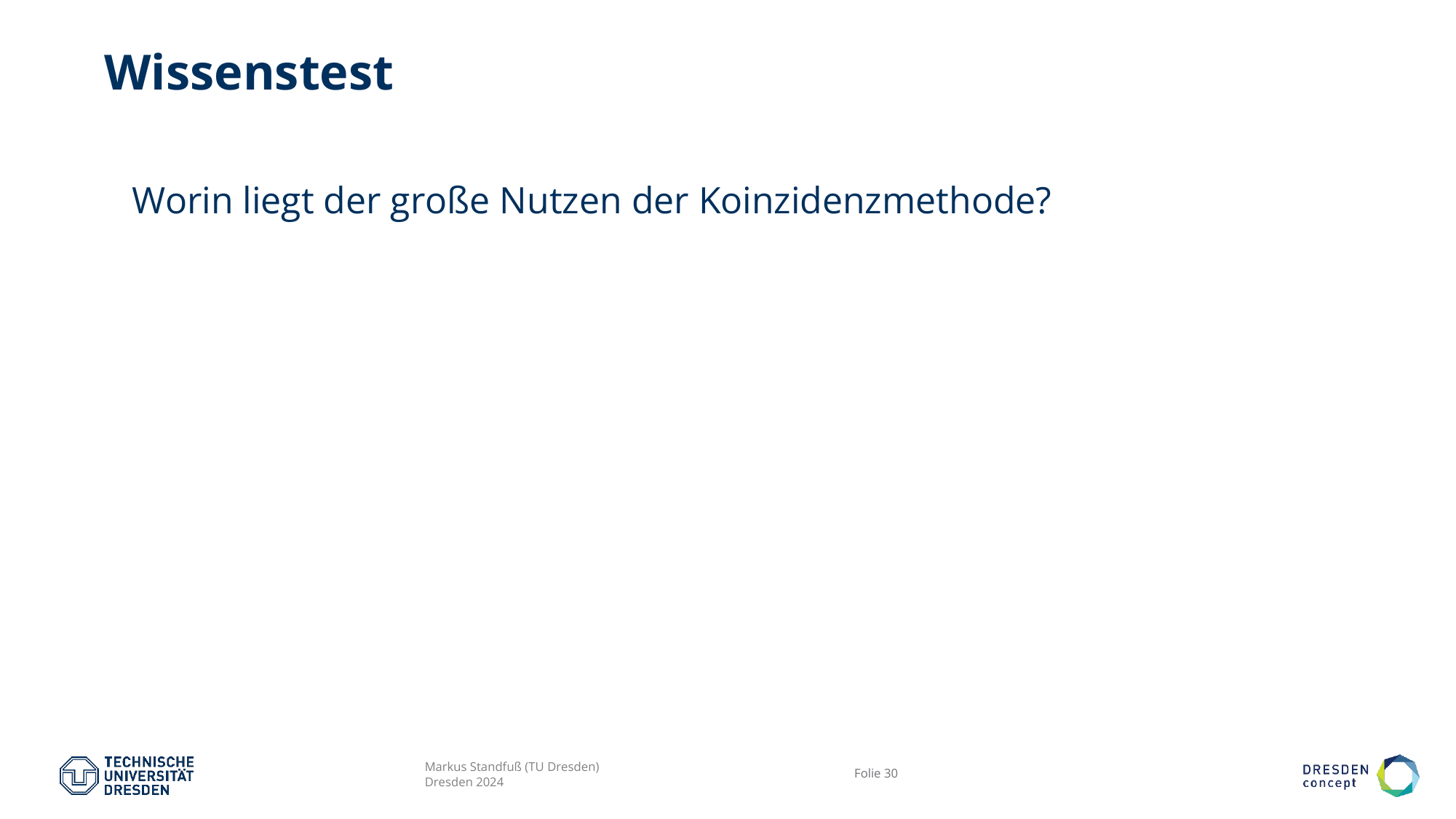

# Wissenstest
Worin liegt der große Nutzen der Koinzidenzmethode?